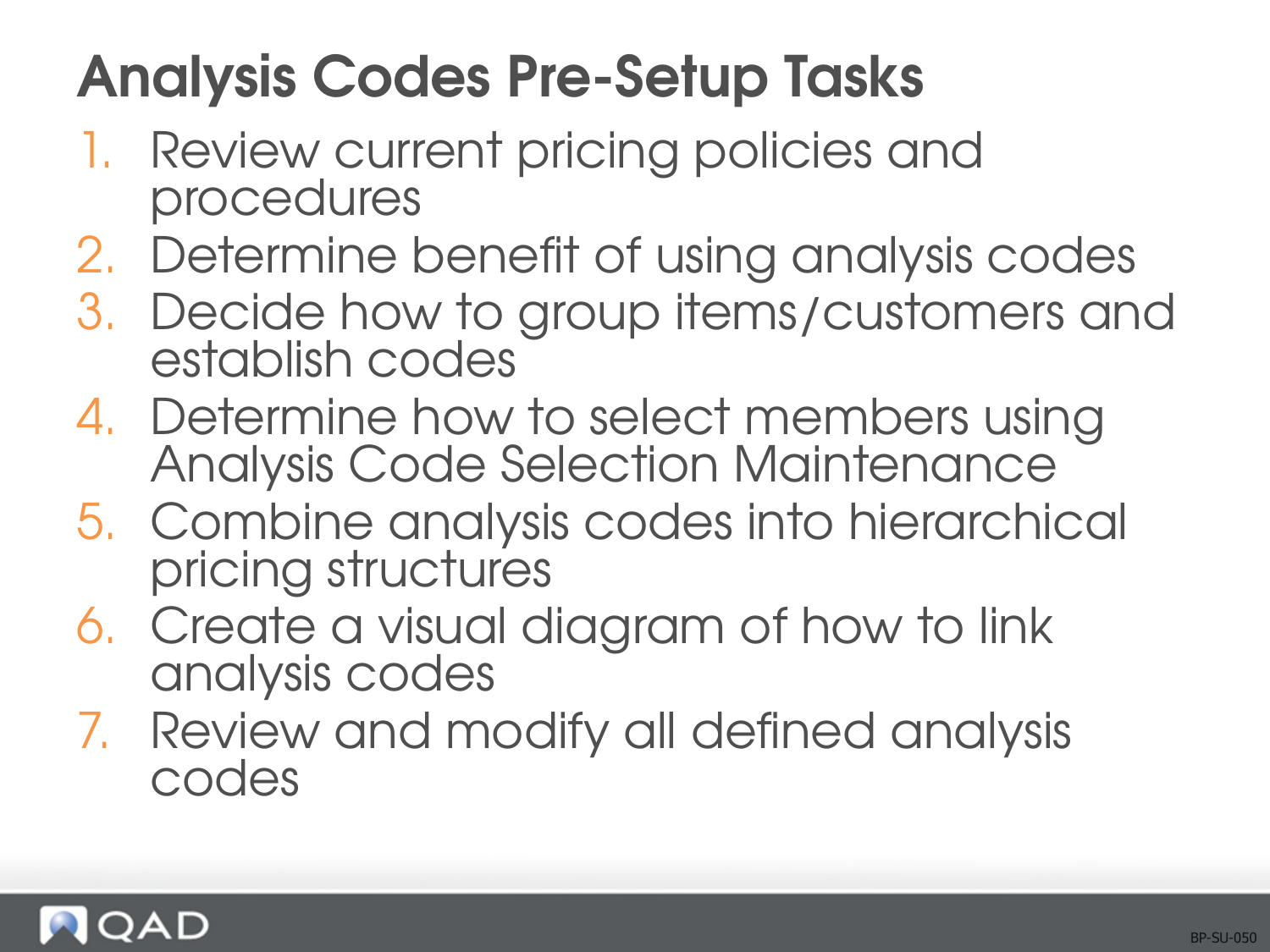

# Analysis Codes Pre-Setup Tasks
Review current pricing policies and procedures
Determine benefit of using analysis codes
Decide how to group items/customers and establish codes
Determine how to select members using Analysis Code Selection Maintenance
Combine analysis codes into hierarchical pricing structures
Create a visual diagram of how to link analysis codes
Review and modify all defined analysis codes
BP-SU-050